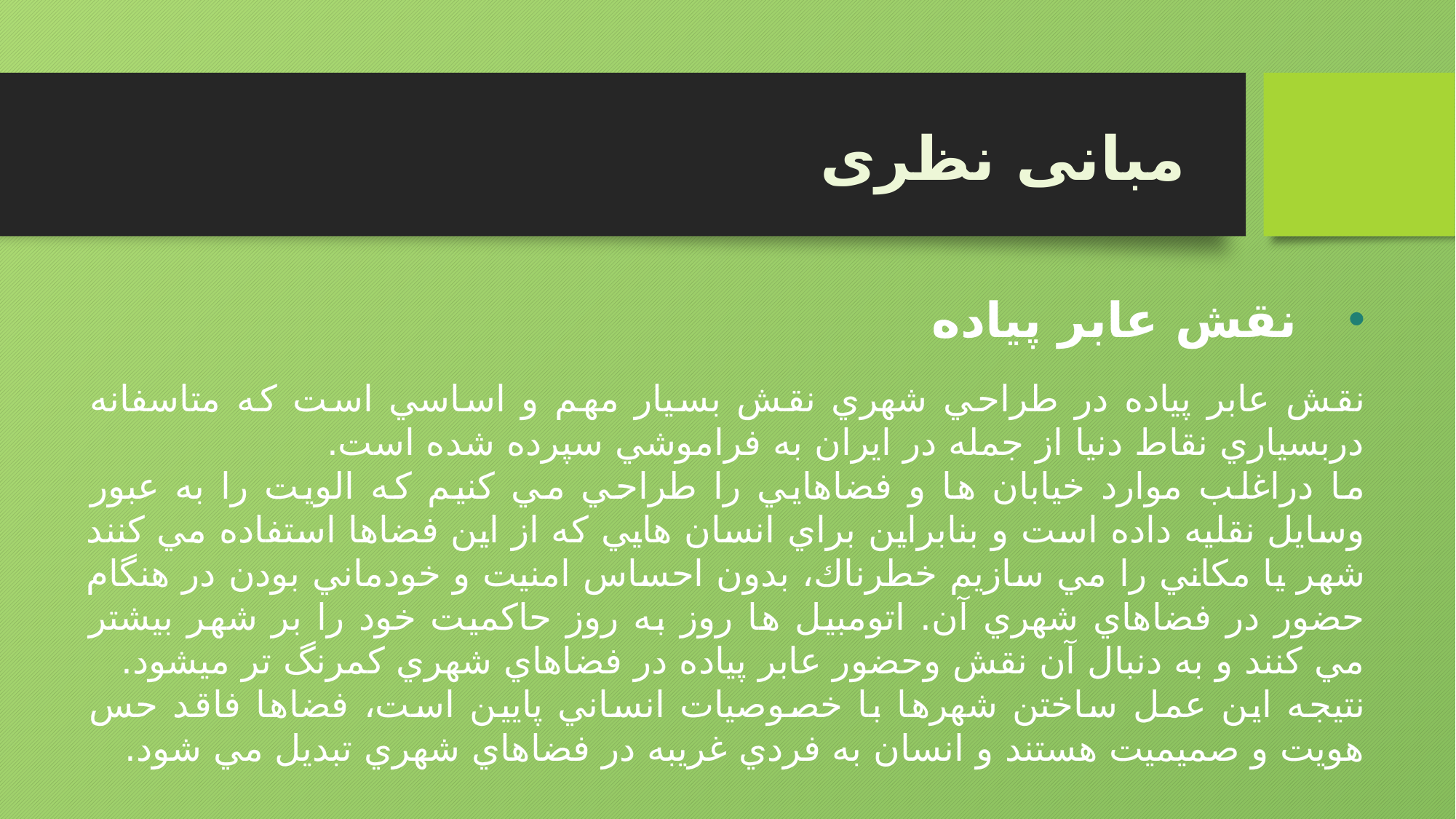

مبانی نظری
نقش عابر پياده
نقش عابر پياده در طراحي شهري نقش بسيار مهم و اساسي است كه متاسفانه دربسياري نقاط دنيا از جمله در ايران به فراموشي سپرده شده است.
ما دراغلب موارد خيابان ها و فضاهايي را طراحي مي كنيم كه الويت را به عبور وسايل نقليه داده است و بنابراين براي انسان هايي كه از اين فضاها استفاده مي كنند شهر يا مكاني را مي سازيم خطرناك، بدون احساس امنيت و خودماني بودن در هنگام حضور در فضاهاي شهري آن. اتومبيل ها روز به روز حاكميت خود را بر شهر بيشتر مي كنند و به دنبال آن نقش وحضور عابر پياده در فضاهاي شهري كمرنگ تر ميشود.
نتيجه اين عمل ساختن شهرها با خصوصيات انساني پايين است، فضاها فاقد حس هويت و صميميت هستند و انسان به فردي غريبه در فضاهاي شهري تبديل مي شود.